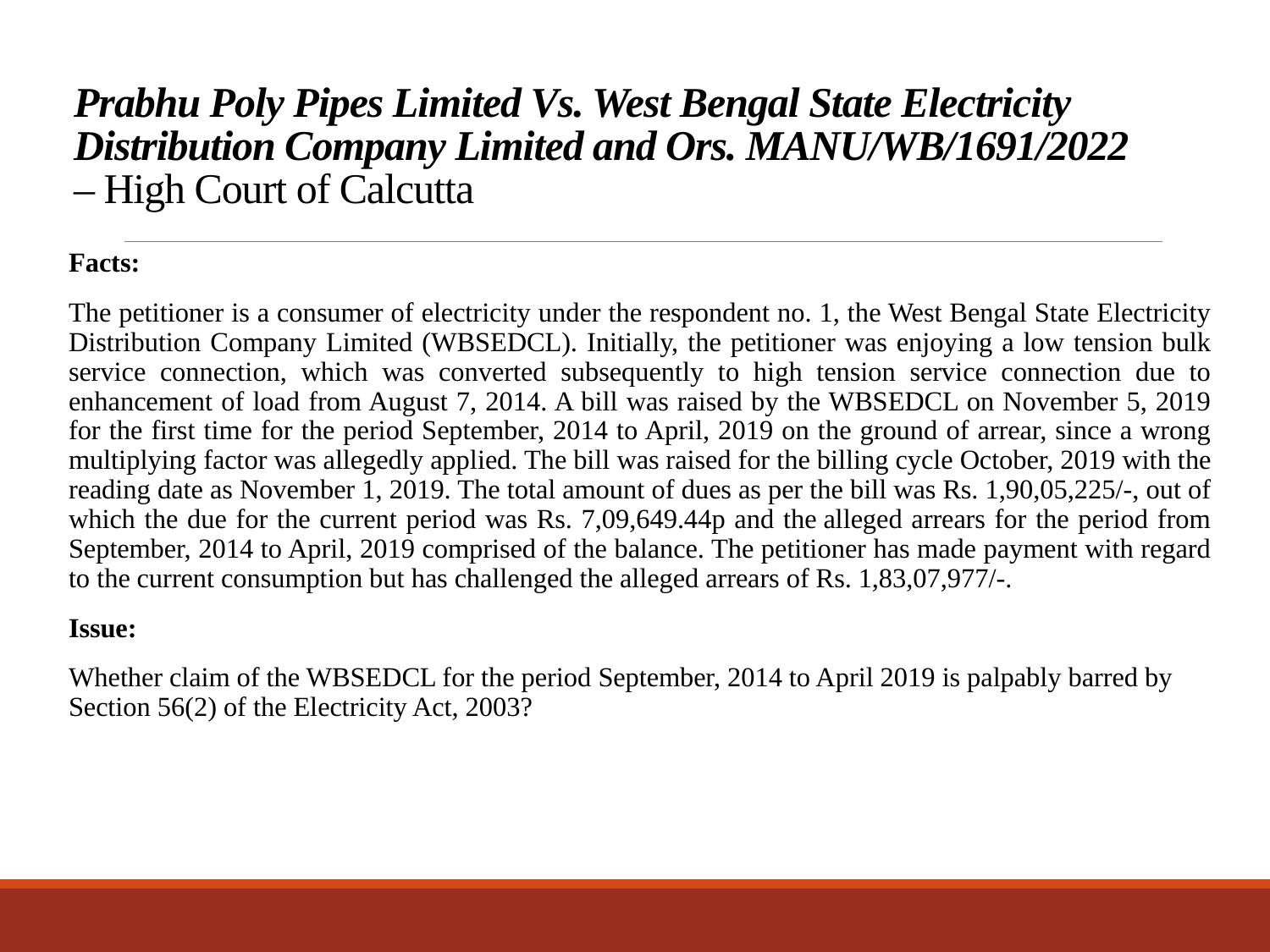

# Prabhu Poly Pipes Limited Vs. West Bengal State Electricity Distribution Company Limited and Ors. MANU/WB/1691/2022 – High Court of Calcutta
Facts:
The petitioner is a consumer of electricity under the respondent no. 1, the West Bengal State Electricity Distribution Company Limited (WBSEDCL). Initially, the petitioner was enjoying a low tension bulk service connection, which was converted subsequently to high tension service connection due to enhancement of load from August 7, 2014. A bill was raised by the WBSEDCL on November 5, 2019 for the first time for the period September, 2014 to April, 2019 on the ground of arrear, since a wrong multiplying factor was allegedly applied. The bill was raised for the billing cycle October, 2019 with the reading date as November 1, 2019. The total amount of dues as per the bill was Rs. 1,90,05,225/-, out of which the due for the current period was Rs. 7,09,649.44p and the alleged arrears for the period from September, 2014 to April, 2019 comprised of the balance. The petitioner has made payment with regard to the current consumption but has challenged the alleged arrears of Rs. 1,83,07,977/-.
Issue:
Whether claim of the WBSEDCL for the period September, 2014 to April 2019 is palpably barred by Section 56(2) of the Electricity Act, 2003?